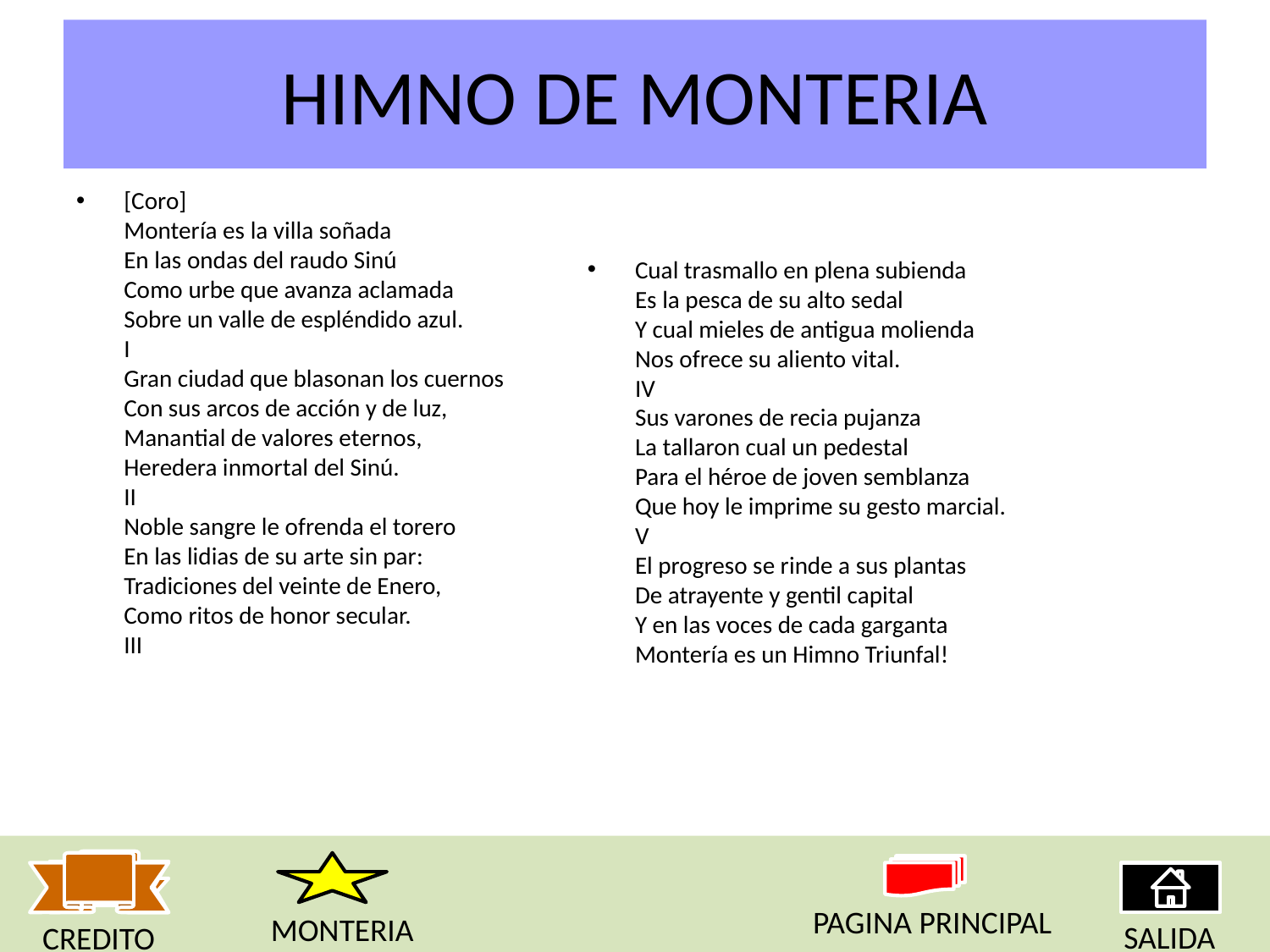

# HIMNO DE MONTERIA
[Coro]
Montería es la villa soñada
En las ondas del raudo Sinú
Como urbe que avanza aclamada
Sobre un valle de espléndido azul.
I
Gran ciudad que blasonan los cuernos
Con sus arcos de acción y de luz,
Manantial de valores eternos,
Heredera inmortal del Sinú.
II
Noble sangre le ofrenda el torero
En las lidias de su arte sin par:
Tradiciones del veinte de Enero,
Como ritos de honor secular.
III

Cual trasmallo en plena subienda
Es la pesca de su alto sedal
Y cual mieles de antigua molienda
Nos ofrece su aliento vital.
IV
Sus varones de recia pujanza
La tallaron cual un pedestal
Para el héroe de joven semblanza
Que hoy le imprime su gesto marcial.
V
El progreso se rinde a sus plantas
De atrayente y gentil capital
Y en las voces de cada garganta
Montería es un Himno Triunfal!

PAGINA PRINCIPAL
MONTERIA
SALIDA
CREDITO